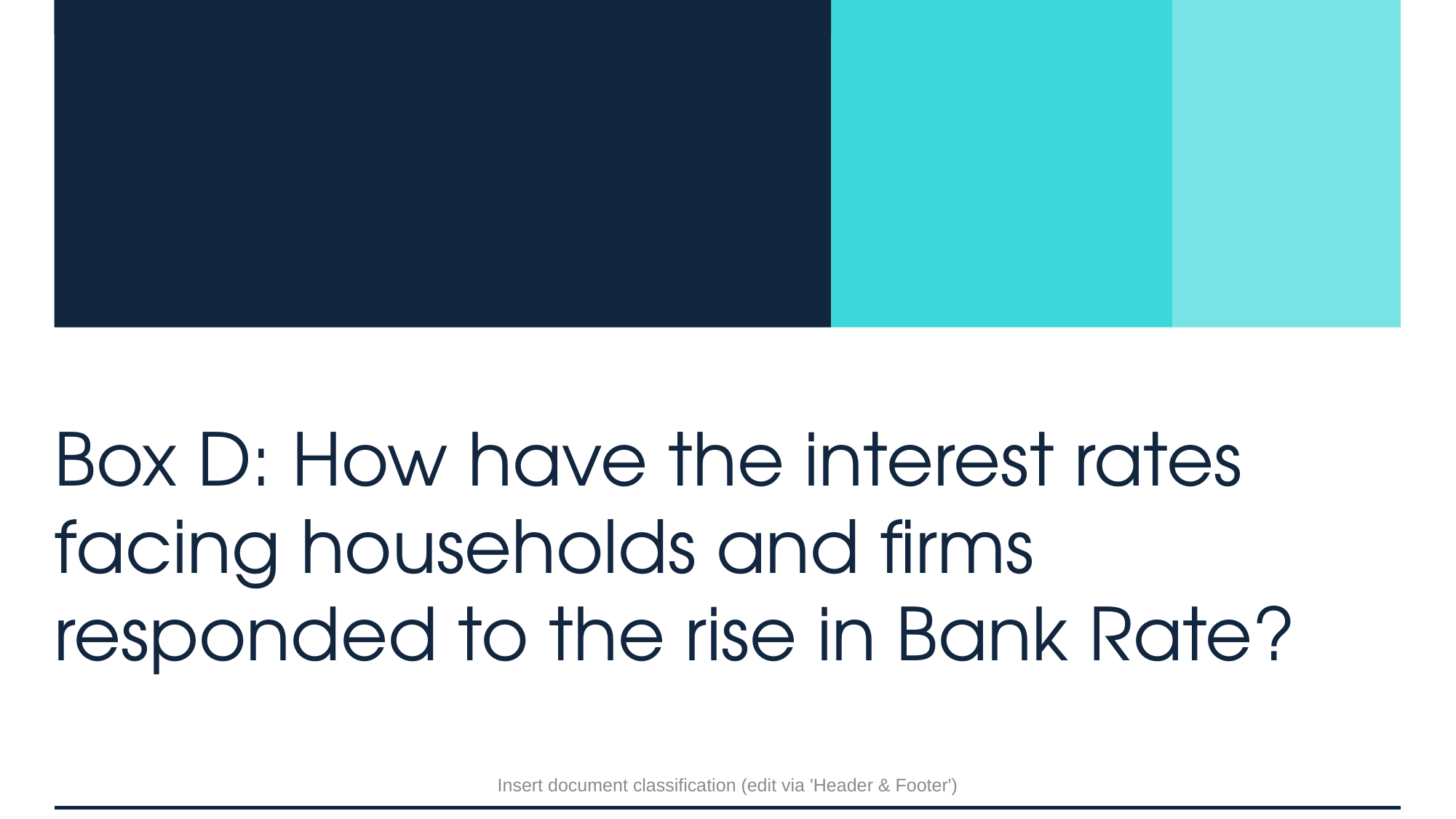

# Box D: How have the interest rates facing households and firms responded to the rise in Bank Rate?
Insert document classification (edit via 'Header & Footer')